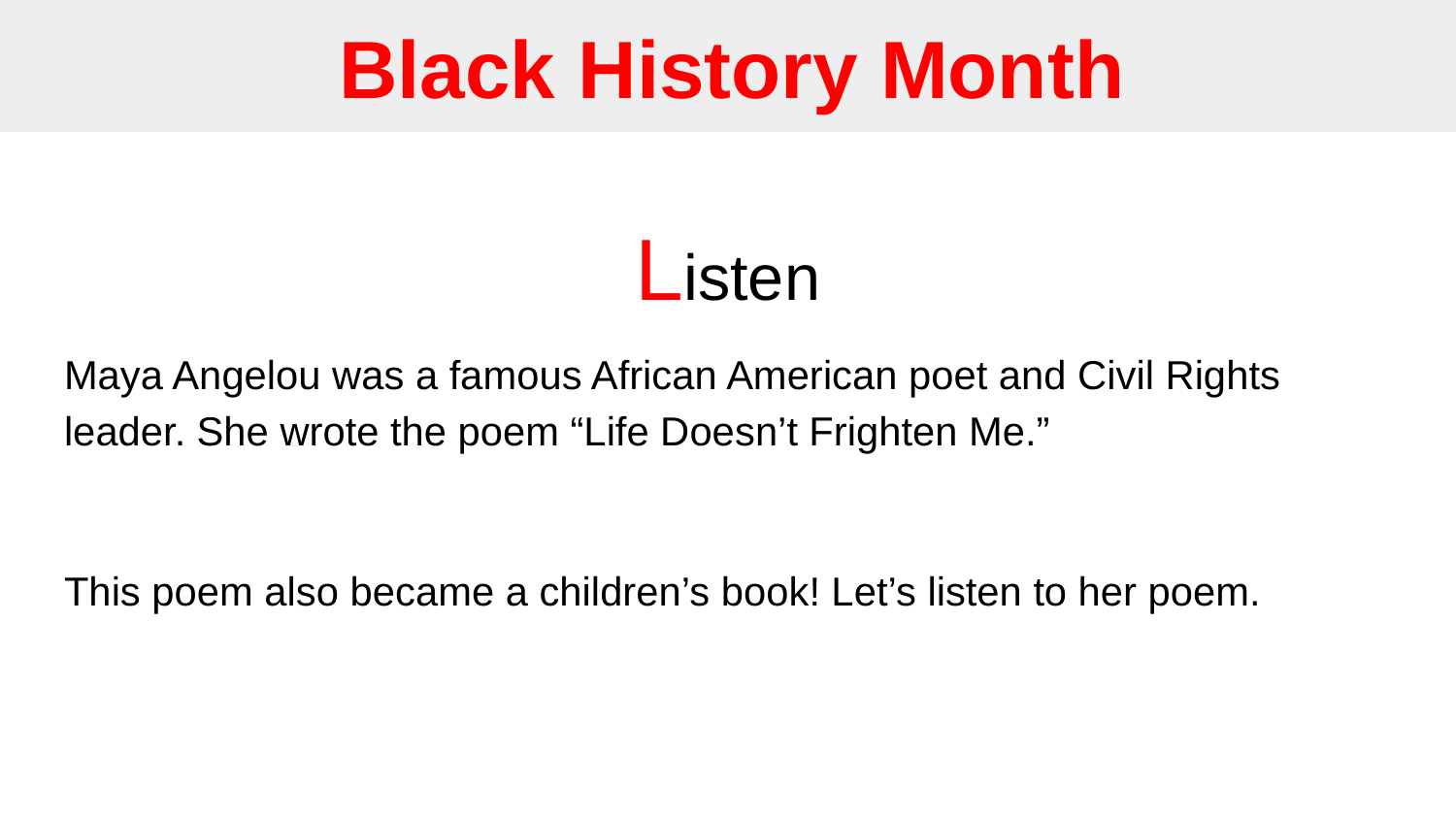

# Black History Month
Listen
Maya Angelou was a famous African American poet and Civil Rights leader. She wrote the poem “Life Doesn’t Frighten Me.”

This poem also became a children’s book! Let’s listen to her poem.